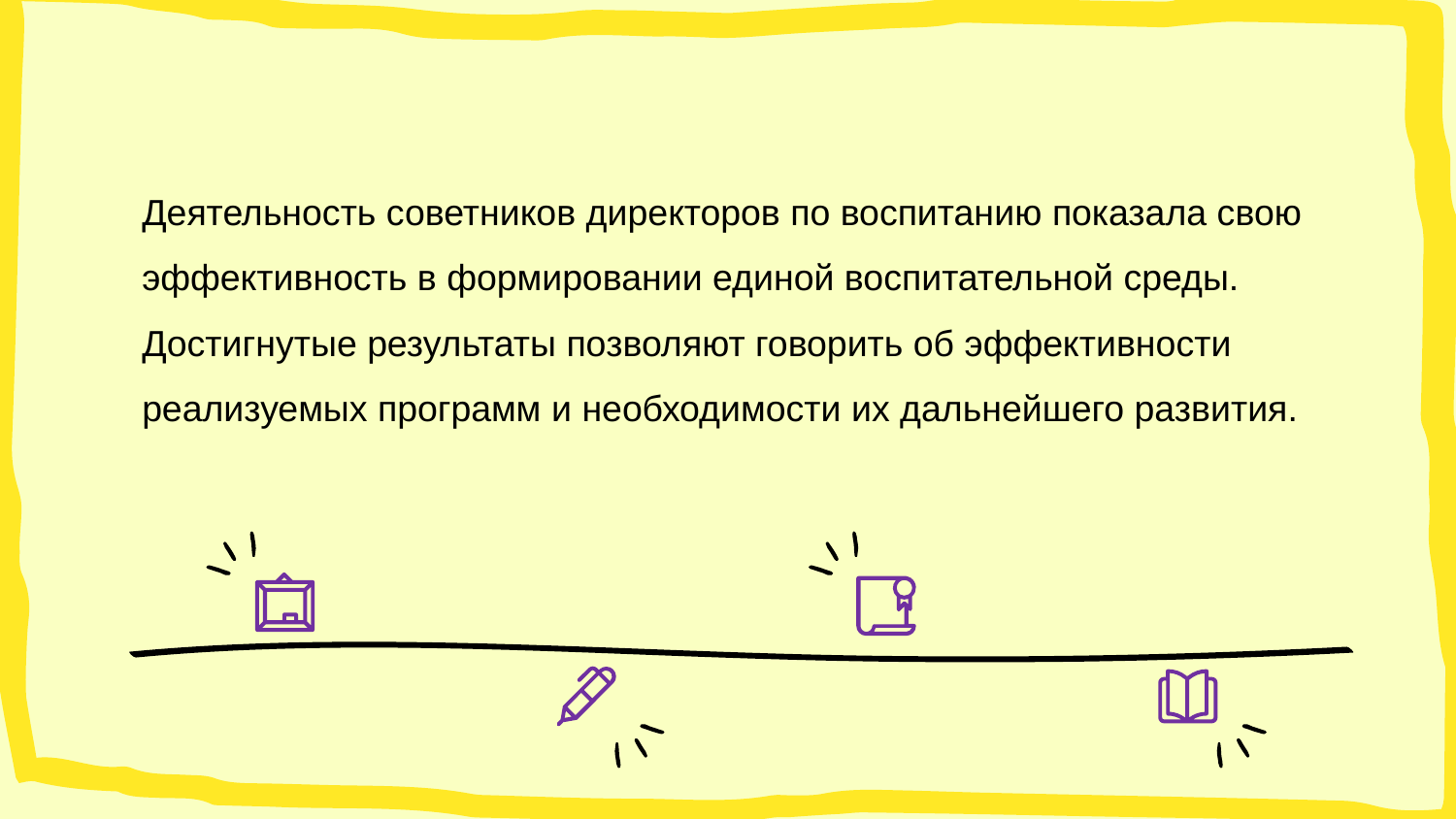

Деятельность советников директоров по воспитанию показала свою эффективность в формировании единой воспитательной среды. Достигнутые результаты позволяют говорить об эффективности реализуемых программ и необходимости их дальнейшего развития.